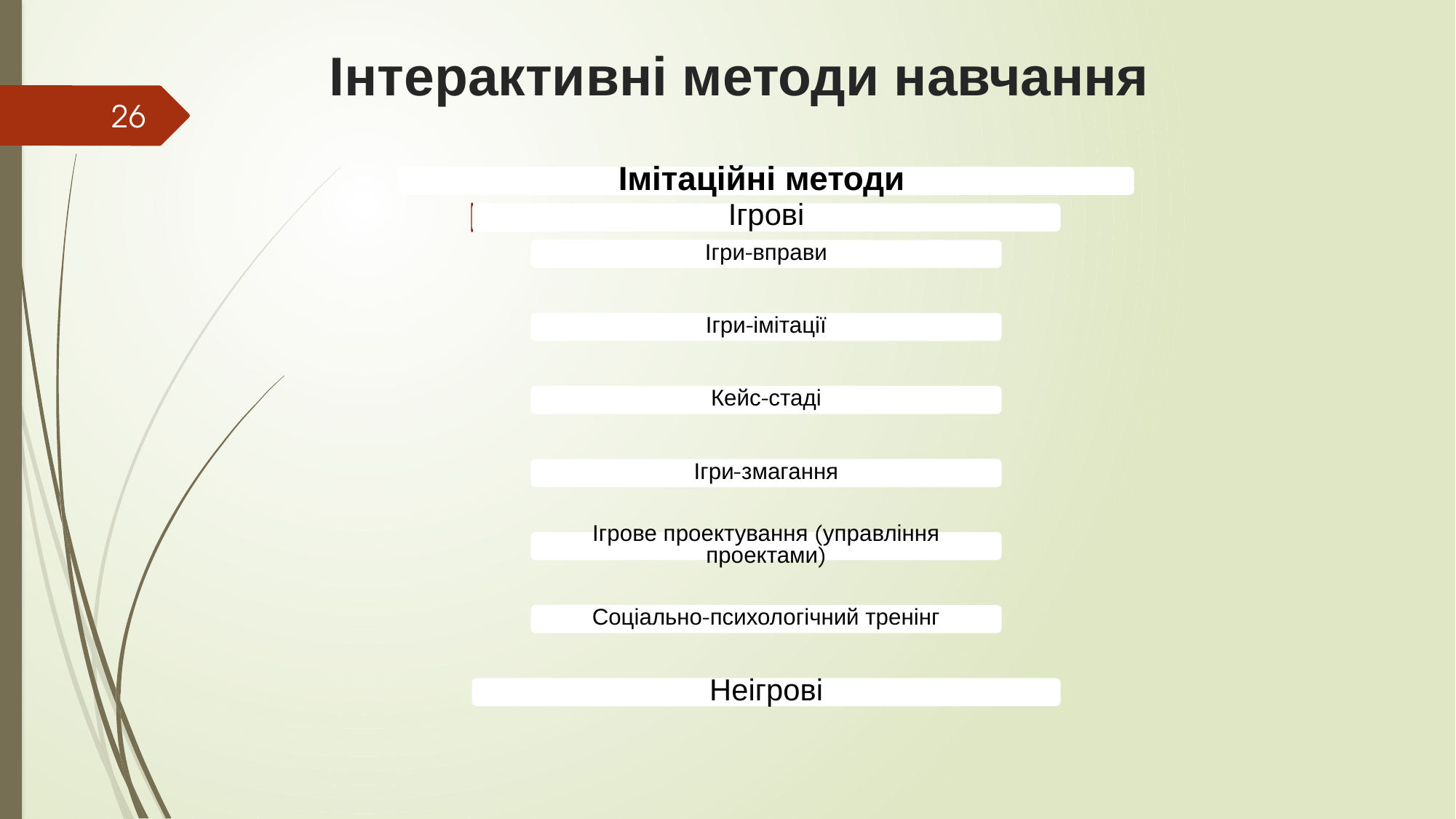

# Інтерактивні методи навчання
26
Ігрові
Неігрові
Імітаційні методи
Ігри-вправи
Ігри-імітації
Кейс-стаді
Ігри-змагання
Ігрове проектування (управління проектами)
Соціально-психологічний тренінг